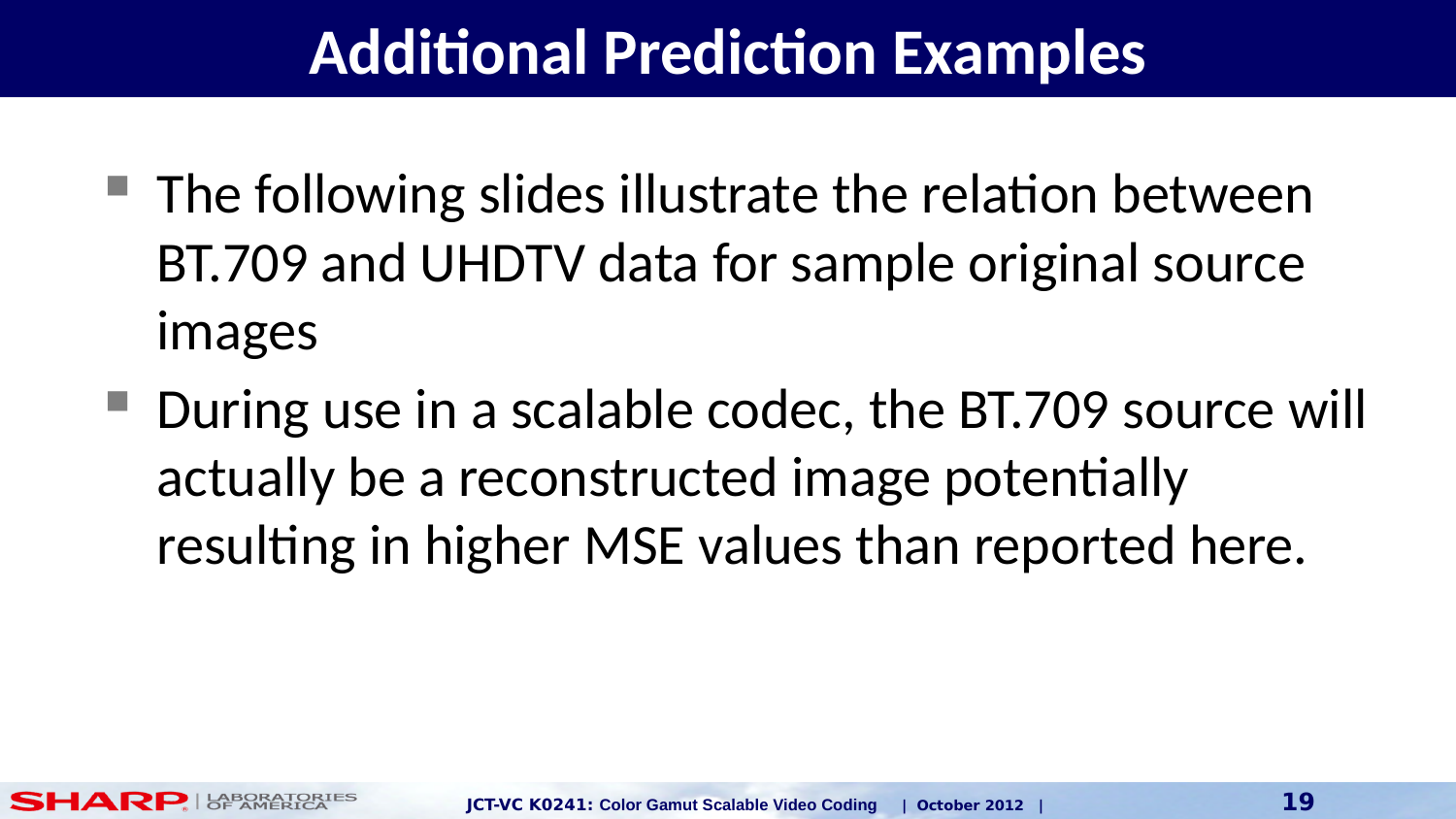

# Additional Prediction Examples
The following slides illustrate the relation between BT.709 and UHDTV data for sample original source images
During use in a scalable codec, the BT.709 source will actually be a reconstructed image potentially resulting in higher MSE values than reported here.